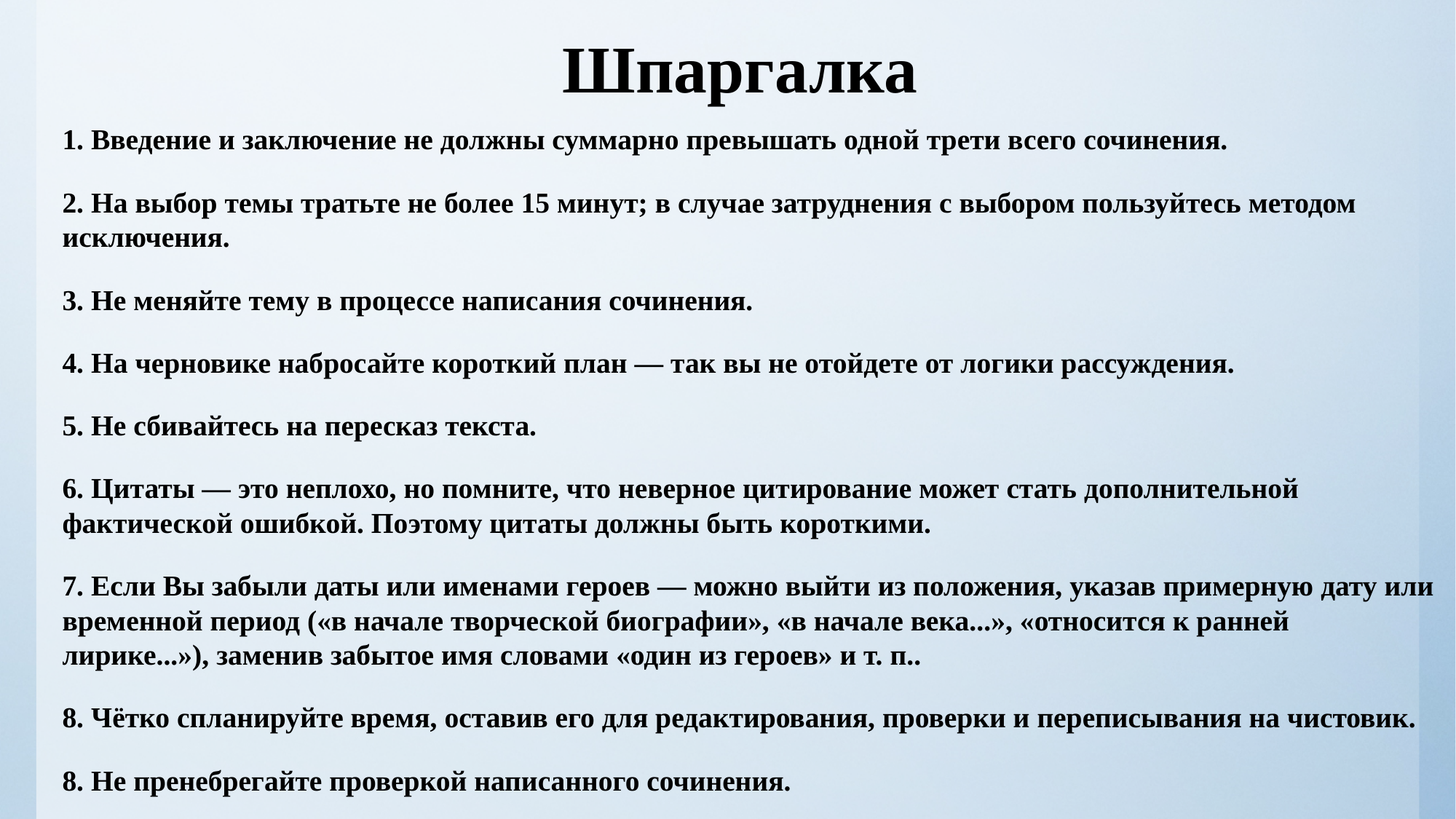

# Шпаргалка
1. Введение и заключение не должны суммарно превышать одной трети всего сочинения.
2. На выбор темы тратьте не более 15 минут; в случае затруднения с выбором пользуйтесь методом исключения.
3. Не меняйте тему в процессе написания сочинения.
4. На черновике набросайте короткий план — так вы не отойдете от логики рассуждения.
5. Не сбивайтесь на пересказ текста.
6. Цитаты — это неплохо, но помните, что неверное цитирование может стать дополнительной фактической ошибкой. Поэтому цитаты должны быть короткими.
7. Если Вы забыли даты или именами героев — можно выйти из положения, указав примерную дату или временной период («в начале творческой биографии», «в начале века...», «относится к ранней лирике...»), заменив забытое имя словами «один из героев» и т. п..
8. Чётко спланируйте время, оставив его для редактирования, проверки и переписывания на чистовик.
8. Не пренебрегайте проверкой написанного сочинения.